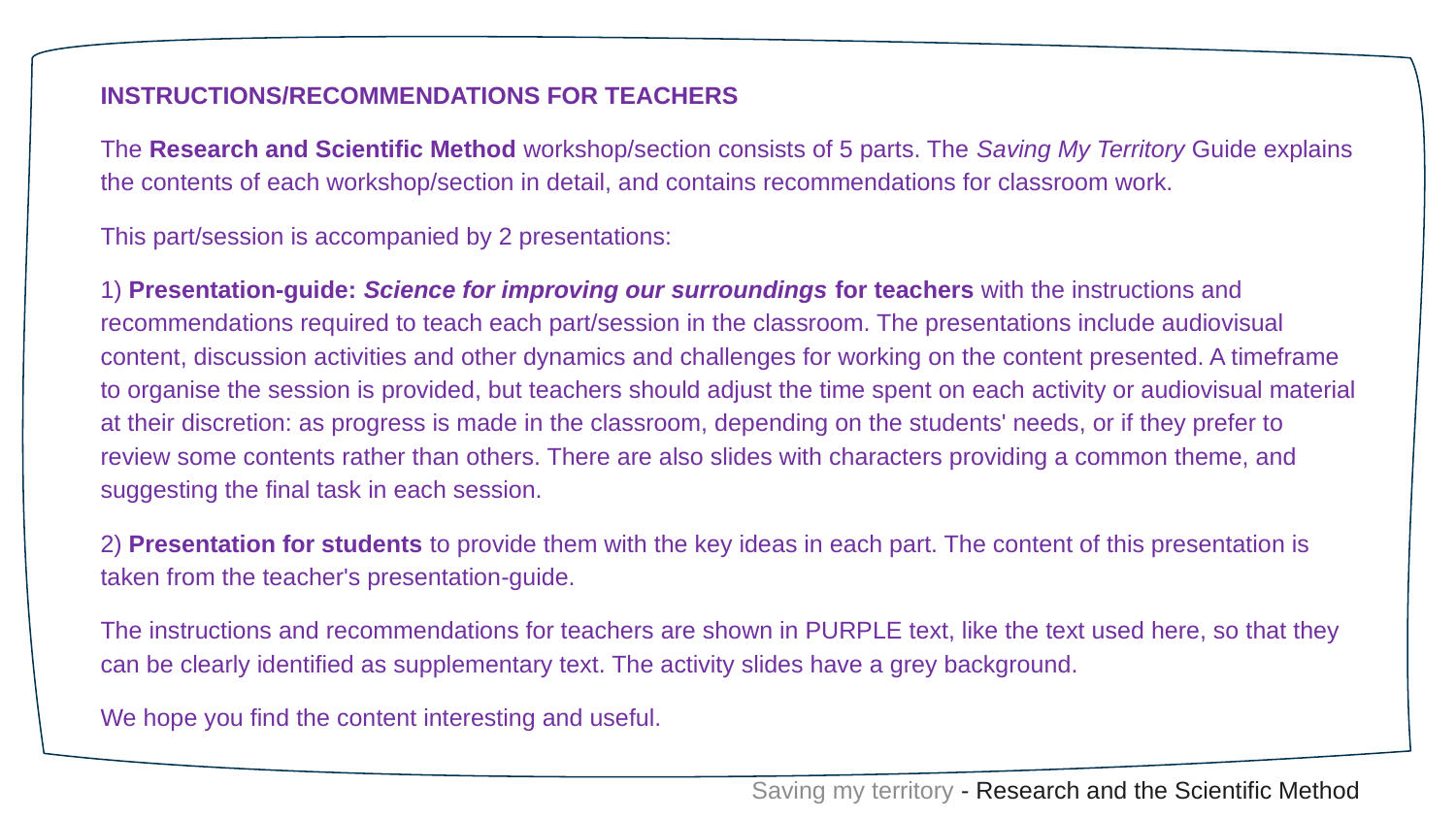

INSTRUCTIONS/RECOMMENDATIONS FOR TEACHERS
The Research and Scientific Method workshop/section consists of 5 parts. The Saving My Territory Guide explains the contents of each workshop/section in detail, and contains recommendations for classroom work.
This part/session is accompanied by 2 presentations:
1) Presentation-guide: Science for improving our surroundings for teachers with the instructions and recommendations required to teach each part/session in the classroom. The presentations include audiovisual content, discussion activities and other dynamics and challenges for working on the content presented. A timeframe to organise the session is provided, but teachers should adjust the time spent on each activity or audiovisual material at their discretion: as progress is made in the classroom, depending on the students' needs, or if they prefer to review some contents rather than others. There are also slides with characters providing a common theme, and suggesting the final task in each session.
2) Presentation for students to provide them with the key ideas in each part. The content of this presentation is taken from the teacher's presentation-guide.
The instructions and recommendations for teachers are shown in PURPLE text, like the text used here, so that they can be clearly identified as supplementary text. The activity slides have a grey background.
We hope you find the content interesting and useful.

Saving my territory - Research and the Scientific Method